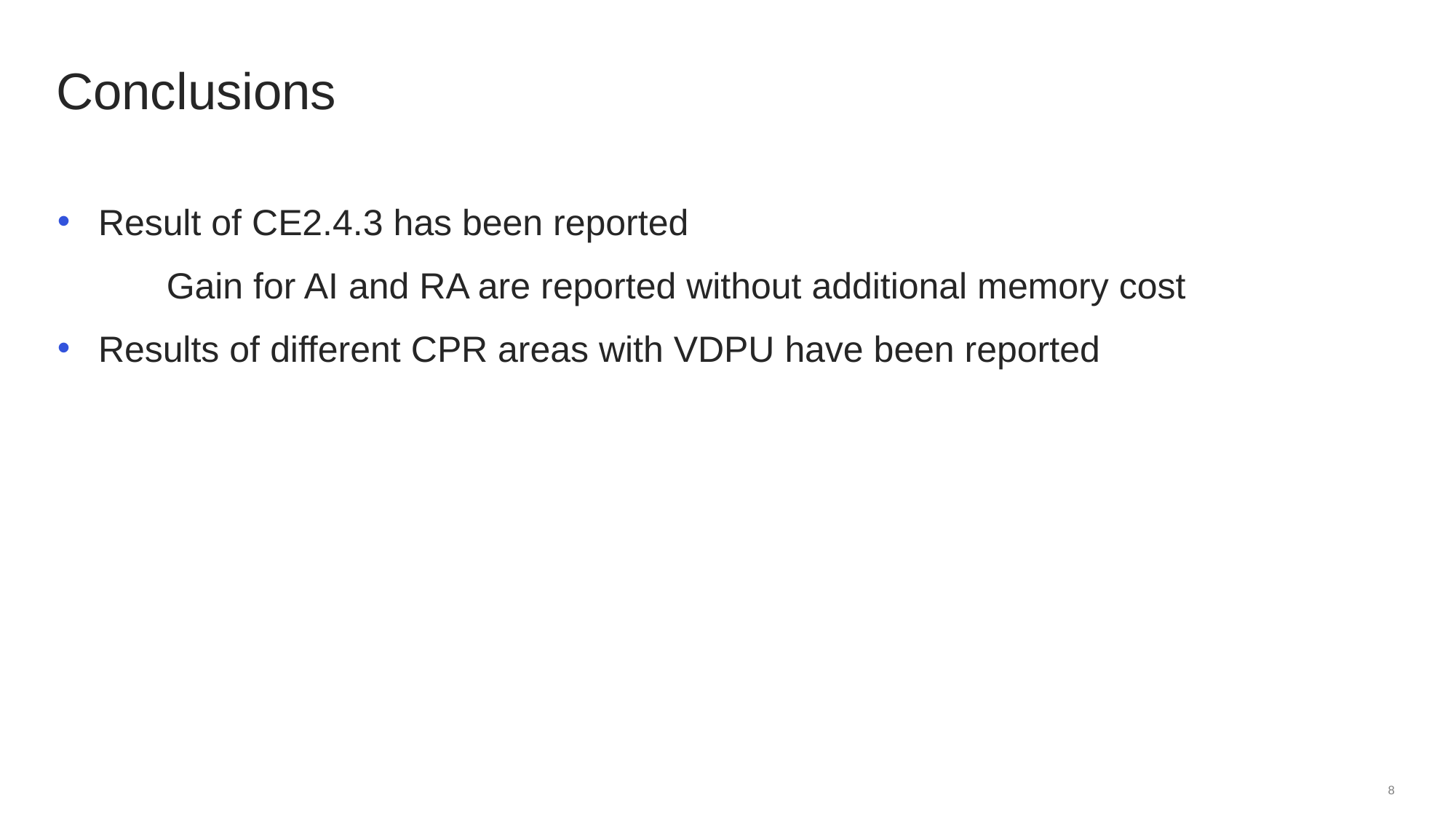

# Conclusions

Result of CE2.4.3 has been reported
	Gain for AI and RA are reported without additional memory cost
Results of different CPR areas with VDPU have been reported